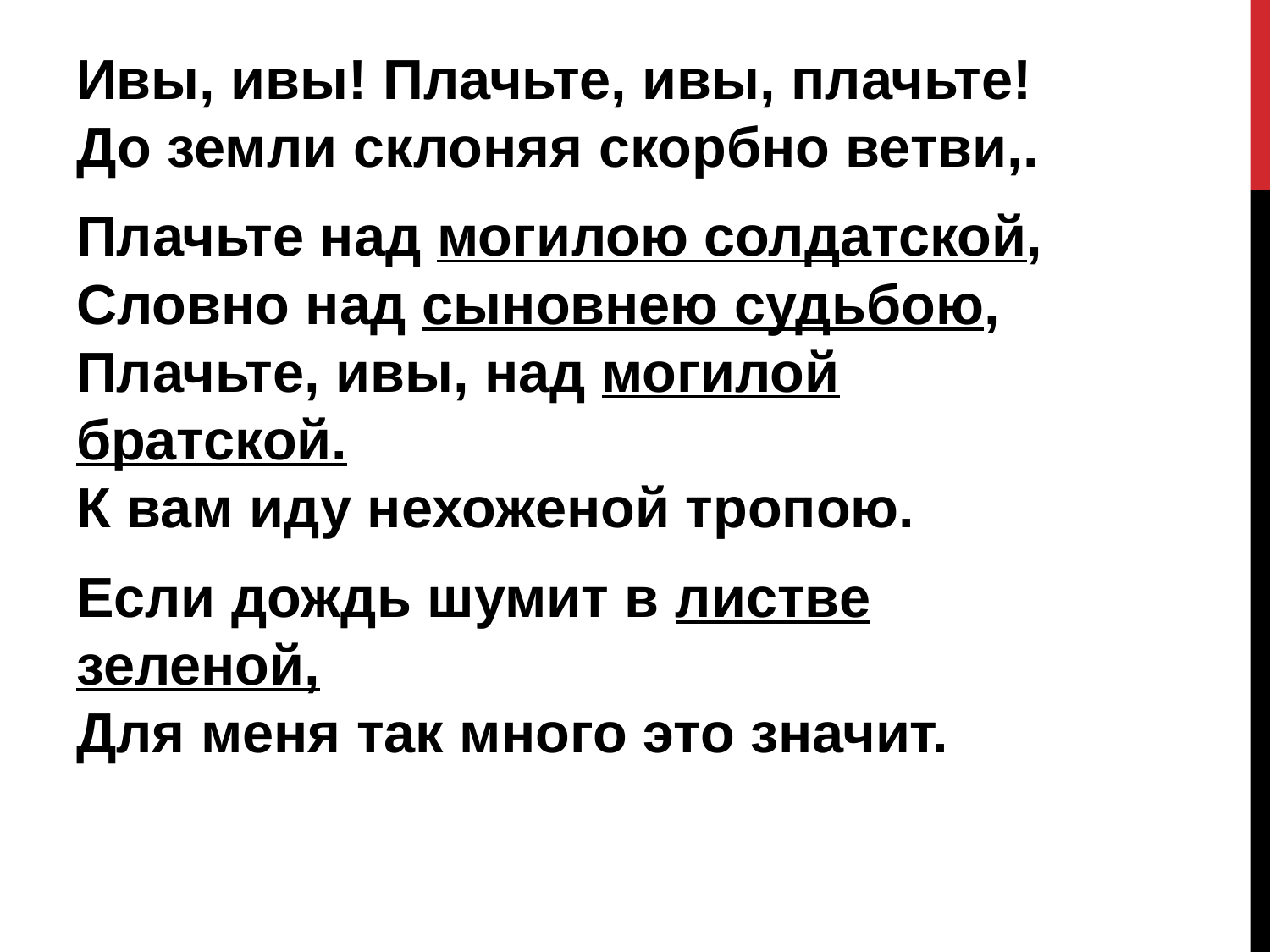

#
Ивы, ивы! Плачьте, ивы, плачьте!
До земли склоняя скорбно ветви,.
Плачьте над могилою солдатской,
Словно над сыновнею судьбою,
Плачьте, ивы, над могилой братской.
К вам иду нехоженой тропою.
Если дождь шумит в листве зеленой,
Для меня так много это значит.